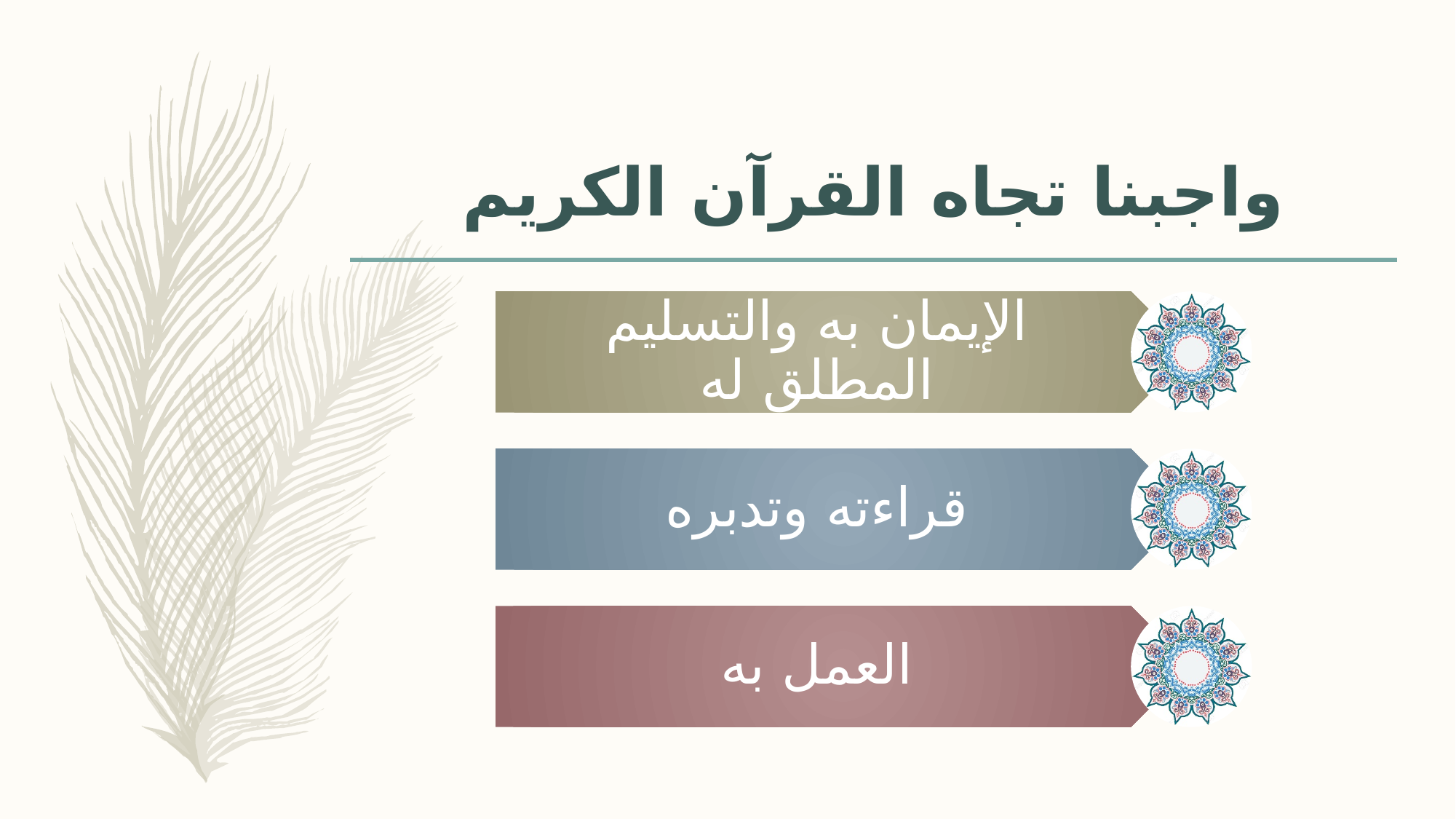

# واجبنا تجاه القرآن الكريم
الإيمان به والتسليم المطلق له
قراءته وتدبره
العمل به